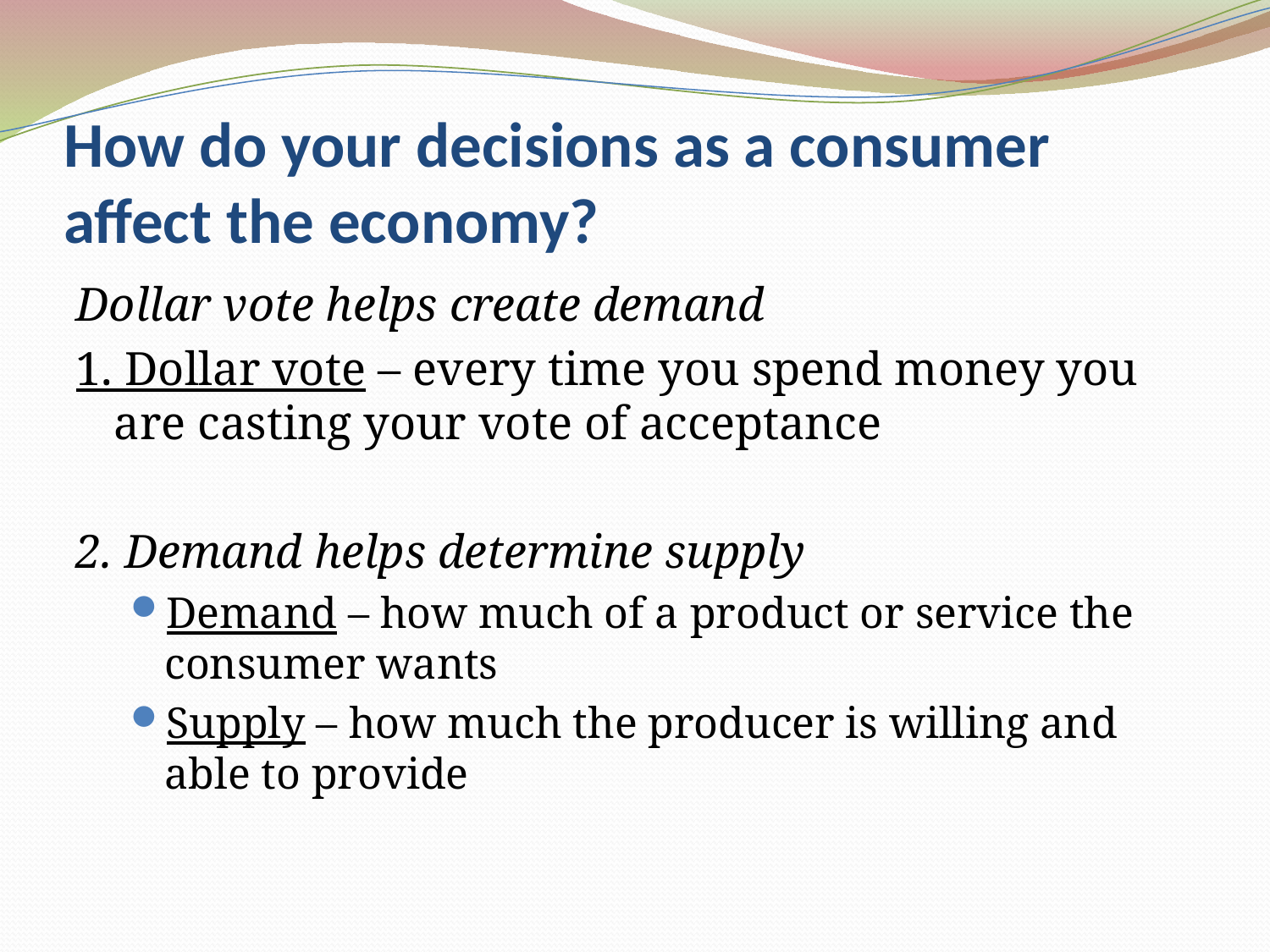

# How do your decisions as a consumer affect the economy?
Dollar vote helps create demand
1. Dollar vote – every time you spend money you are casting your vote of acceptance

2. Demand helps determine supply
Demand – how much of a product or service the consumer wants
Supply – how much the producer is willing and able to provide